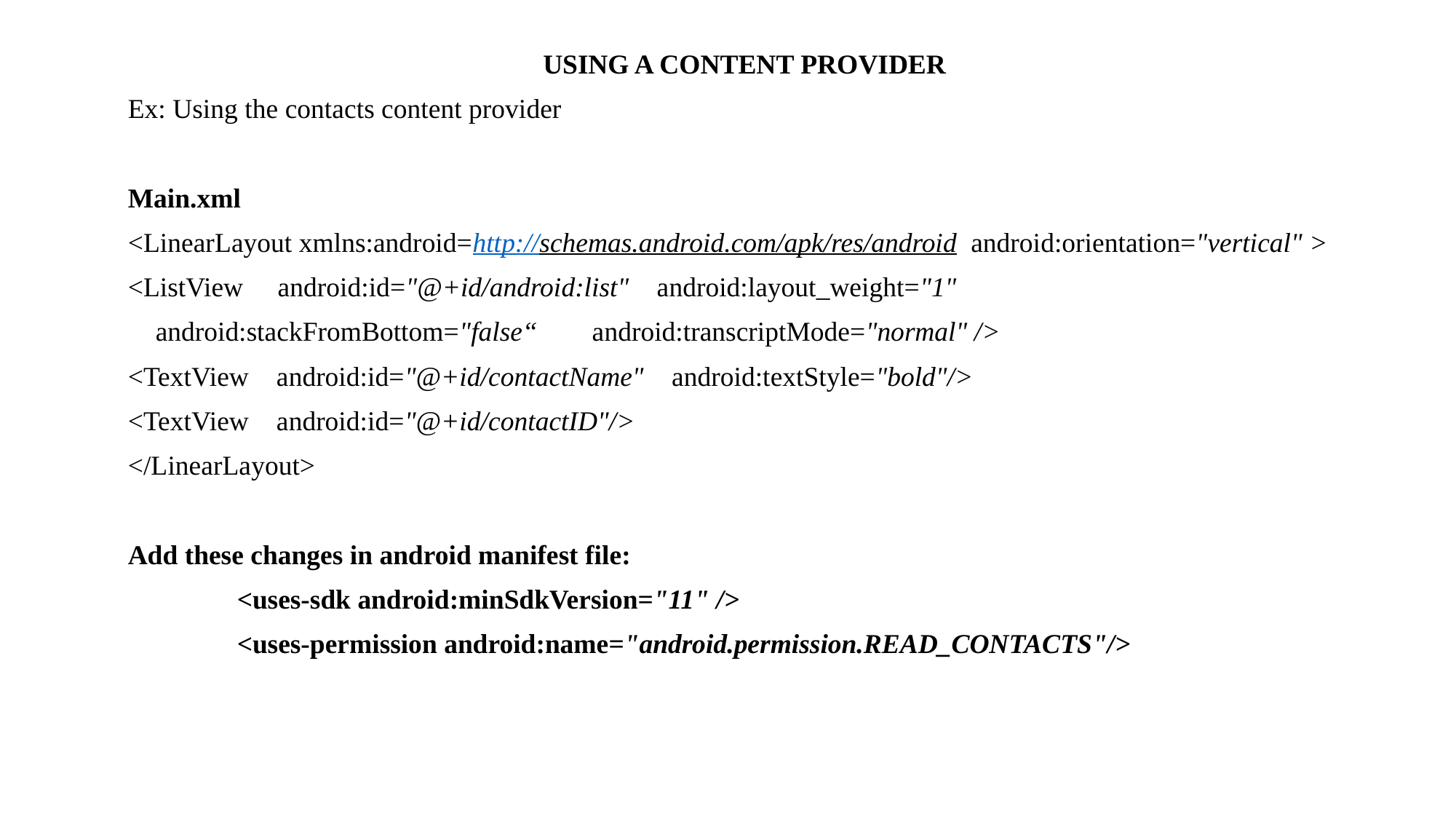

USING A CONTENT PROVIDER
Ex: Using the contacts content provider

Main.xml
<LinearLayout xmlns:android=http://schemas.android.com/apk/res/android  android:orientation="vertical" >
<ListView     android:id="@+id/android:list"    android:layout_weight="1"
    android:stackFromBottom="false“	    android:transcriptMode="normal" />
<TextView    android:id="@+id/contactName"    android:textStyle="bold"/>
<TextView    android:id="@+id/contactID"/>
</LinearLayout>

Add these changes in android manifest file:
	<uses-sdk android:minSdkVersion="11" />
    	<uses-permission android:name="android.permission.READ_CONTACTS"/>